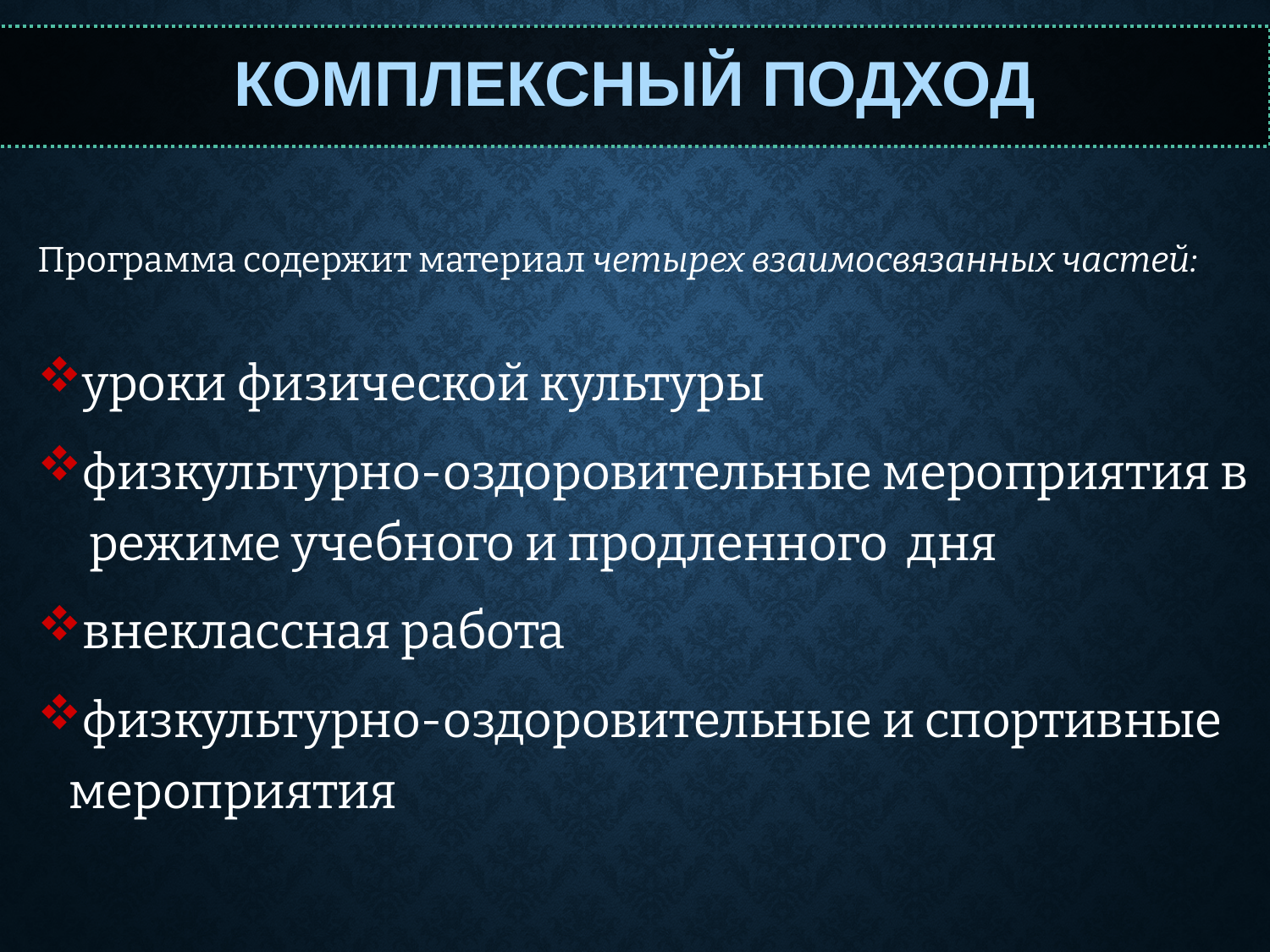

# Комплексный подход

Программа содержит материал четырех взаимосвязанных частей:
уроки физической культуры
физкультурно-оздоровительные мероприятия в   режиме учебного и продленного  дня
внеклассная работа
физкультурно-оздоровительные и спортивные мероприятия